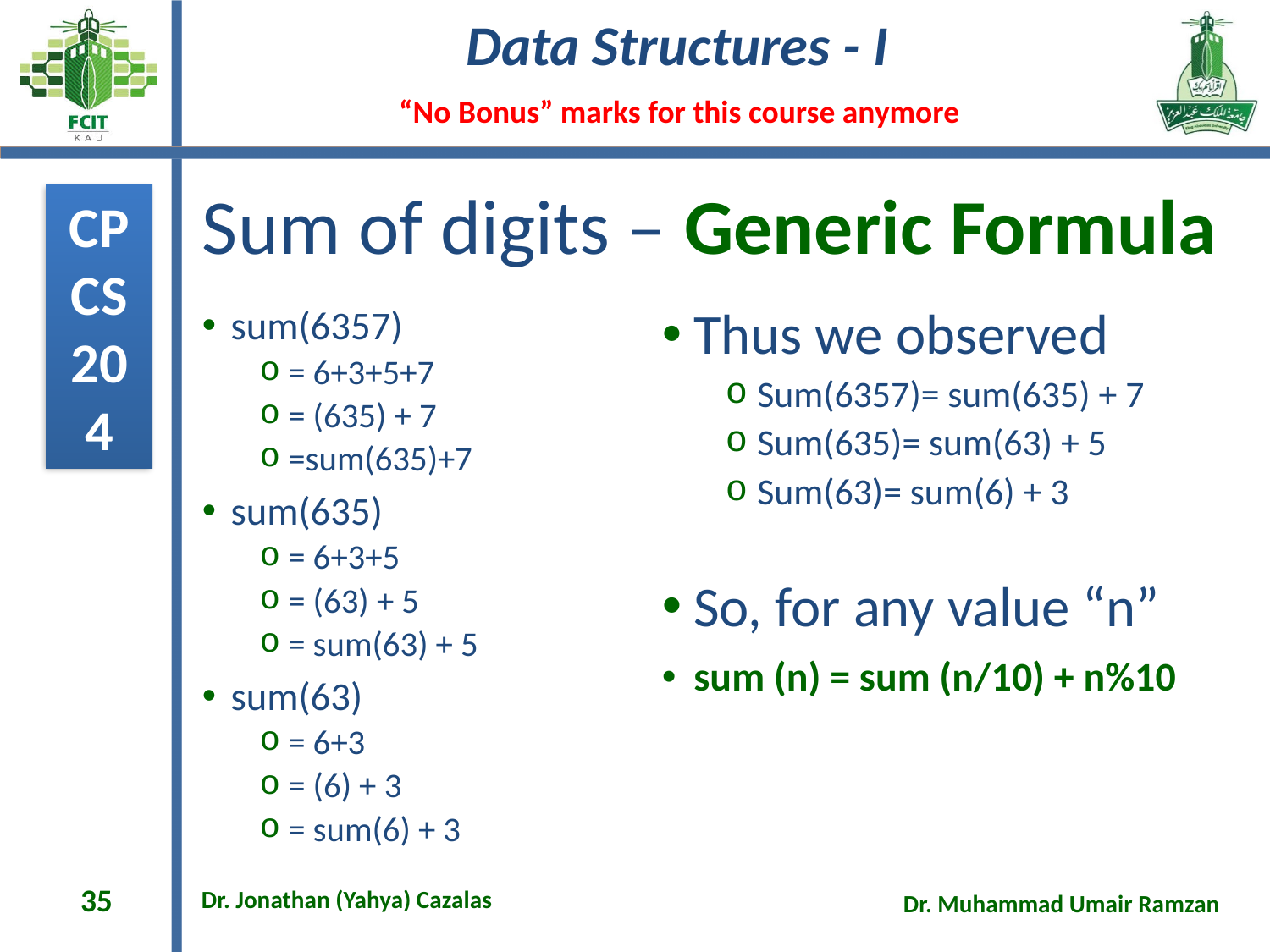

# Sum of digits – Generic Formula
sum(6357)
= 6+3+5+7
= (635) + 7
=sum(635)+7
sum(635)
= 6+3+5
= (63) + 5
= sum(63) + 5
sum(63)
= 6+3
= (6) + 3
= sum(6) + 3
Thus we observed
Sum(6357)= sum(635) + 7
Sum(635)= sum(63) + 5
Sum(63)= sum(6) + 3

So, for any value “n”
sum (n) = sum (n/10) + n%10
35